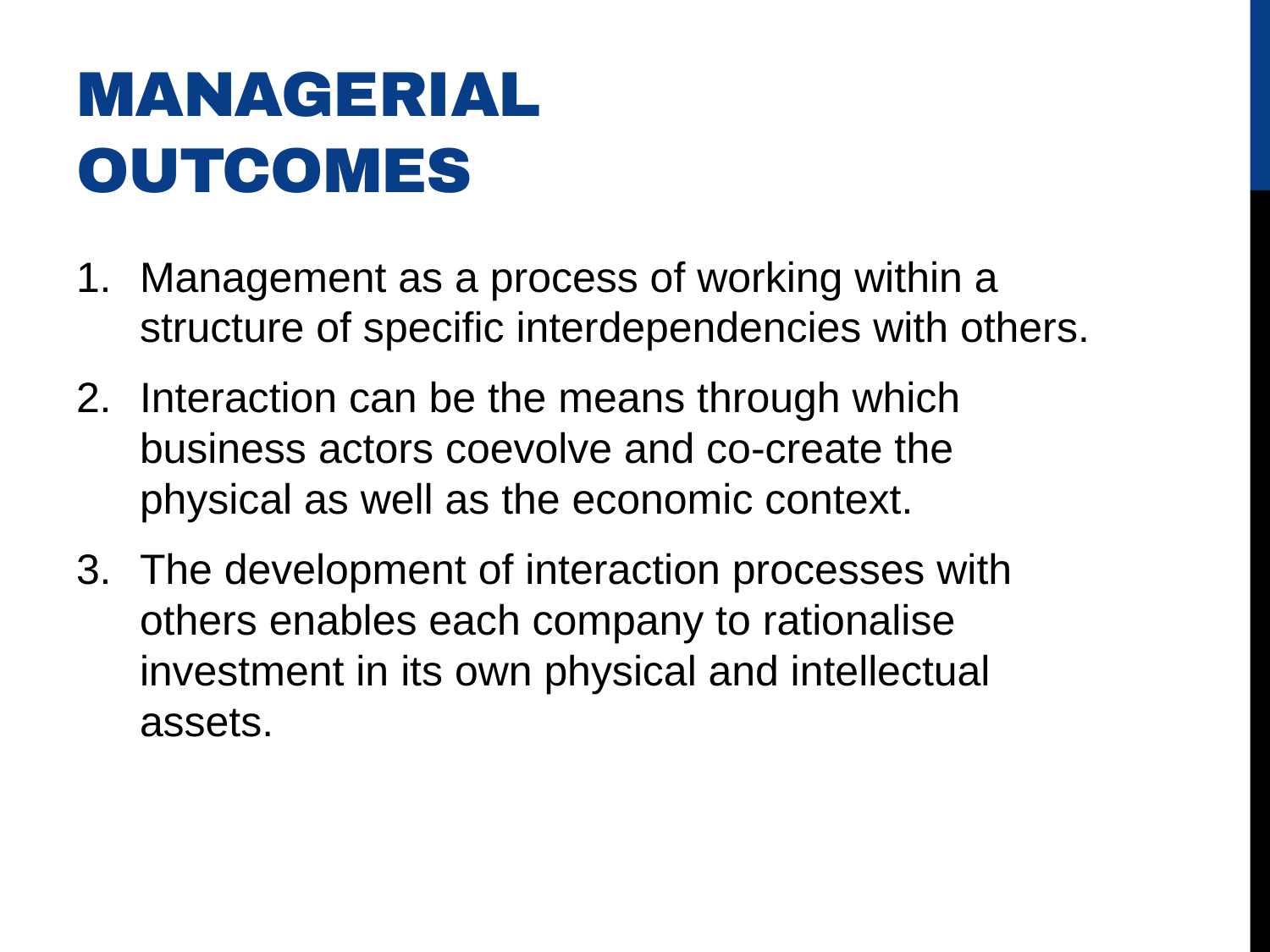

# Managerial outcomes
Management as a process of working within a structure of specific interdependencies with others.
Interaction can be the means through which business actors coevolve and co-create the physical as well as the economic context.
The development of interaction processes with others enables each company to rationalise investment in its own physical and intellectual assets.